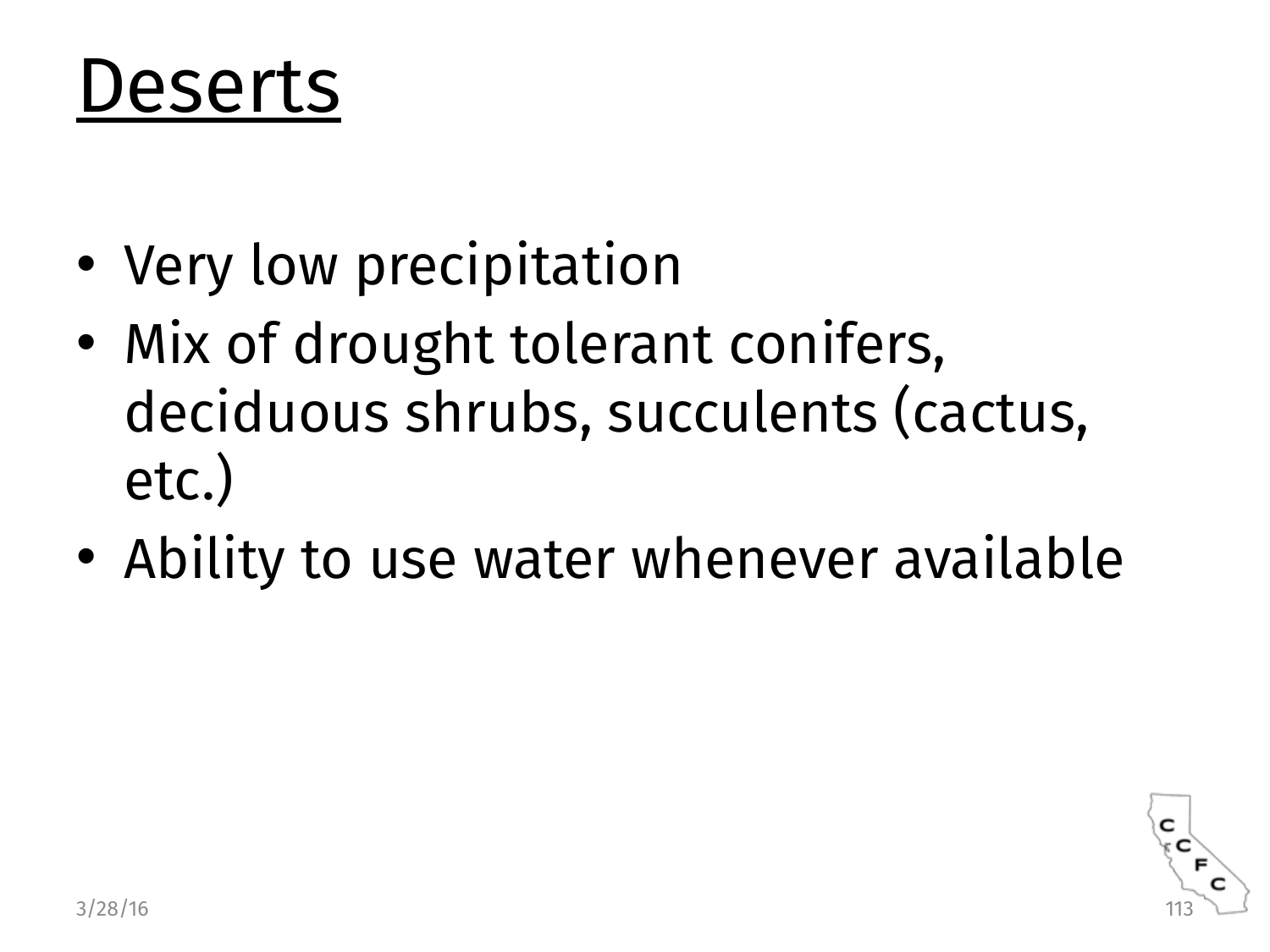

# Deserts
Very low precipitation
Mix of drought tolerant conifers, deciduous shrubs, succulents (cactus, etc.)
Ability to use water whenever available
3/28/16
113